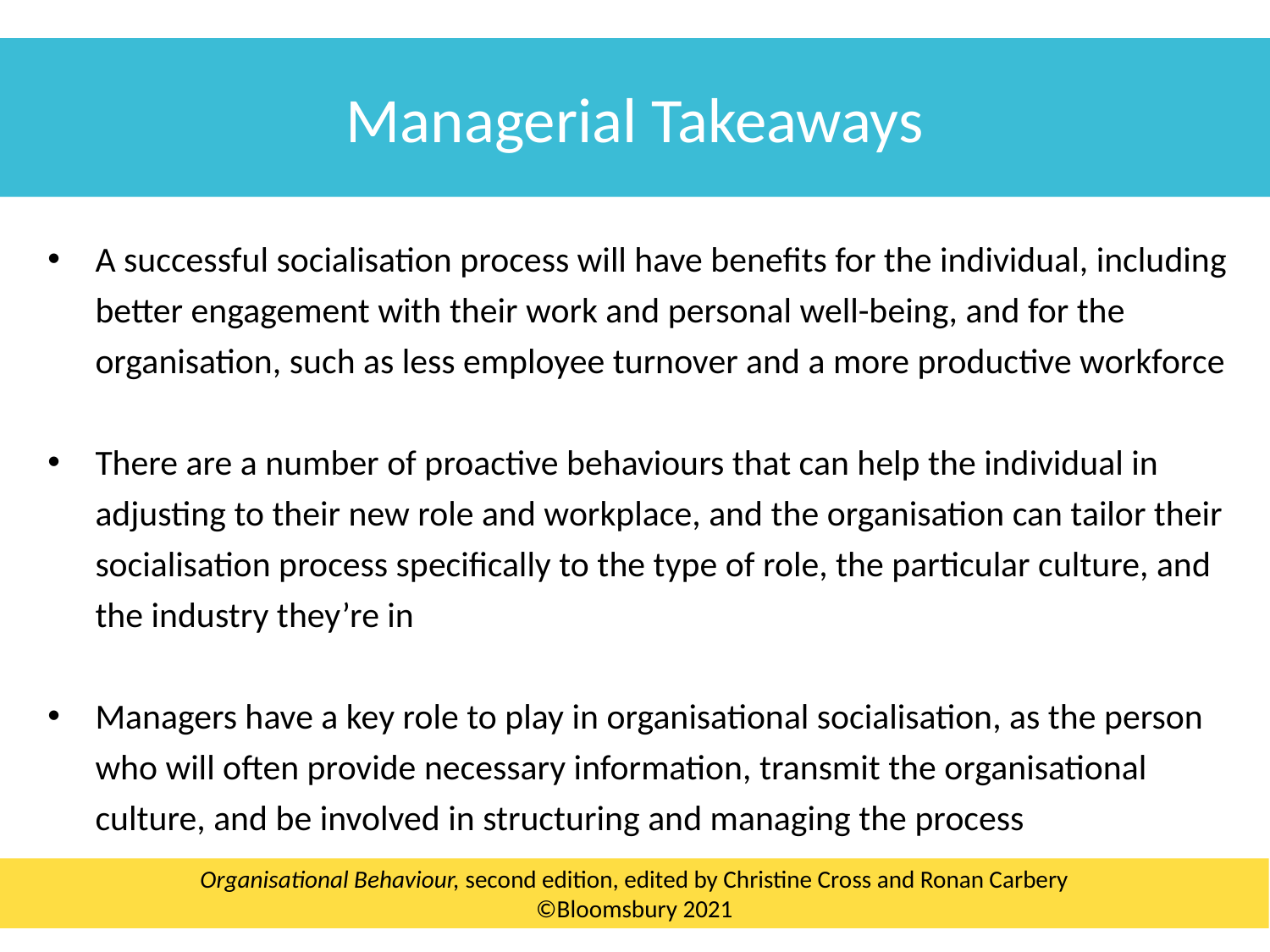

Managerial Takeaways
A successful socialisation process will have benefits for the individual, including better engagement with their work and personal well-being, and for the organisation, such as less employee turnover and a more productive workforce

There are a number of proactive behaviours that can help the individual in adjusting to their new role and workplace, and the organisation can tailor their socialisation process specifically to the type of role, the particular culture, and the industry they’re in

Managers have a key role to play in organisational socialisation, as the person who will often provide necessary information, transmit the organisational culture, and be involved in structuring and managing the process